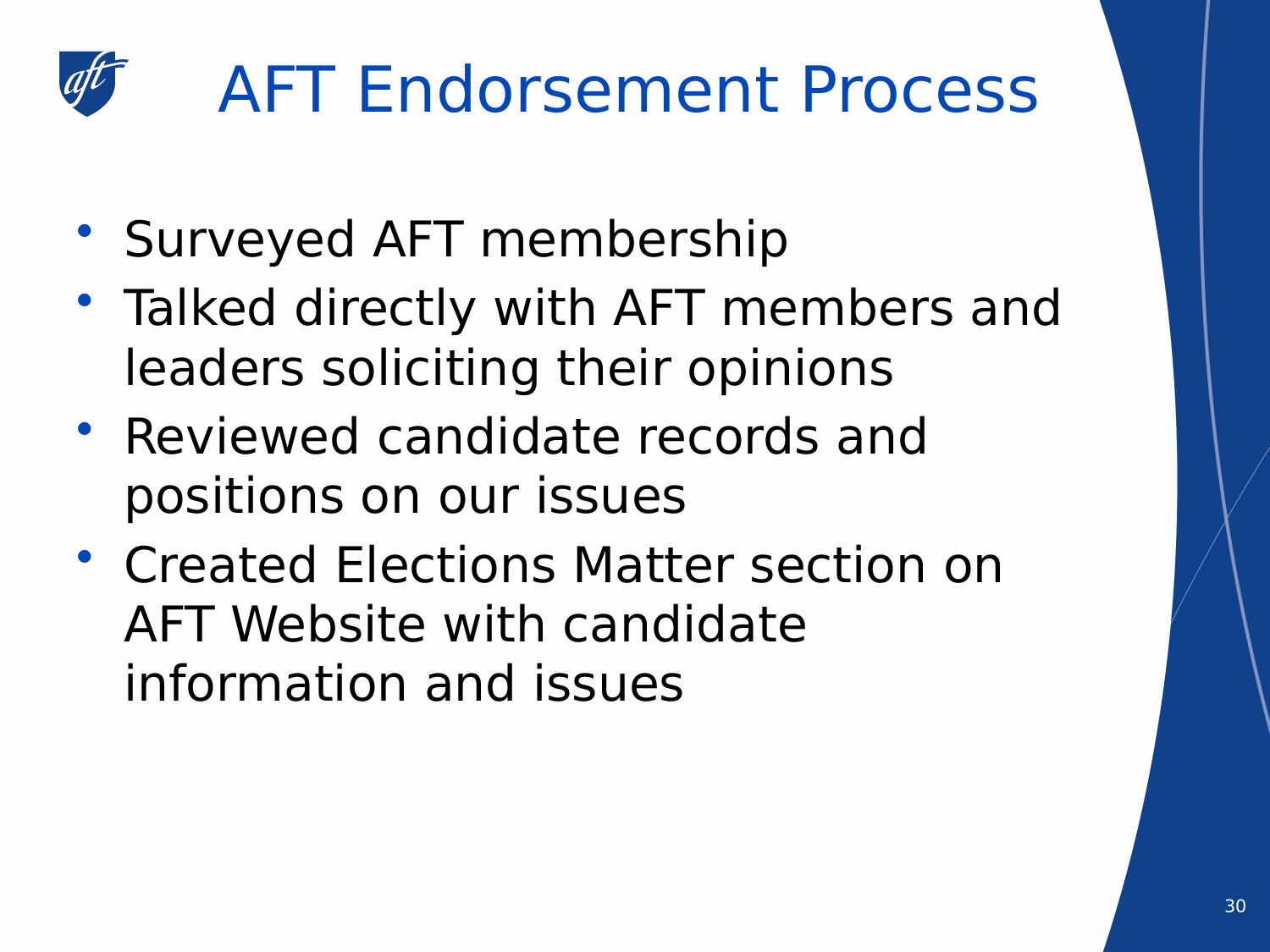

# AFT Endorsement Process
Surveyed AFT membership
Talked directly with AFT members and leaders soliciting their opinions
Reviewed candidate records and positions on our issues
Created Elections Matter section on AFT Website with candidate information and issues

30